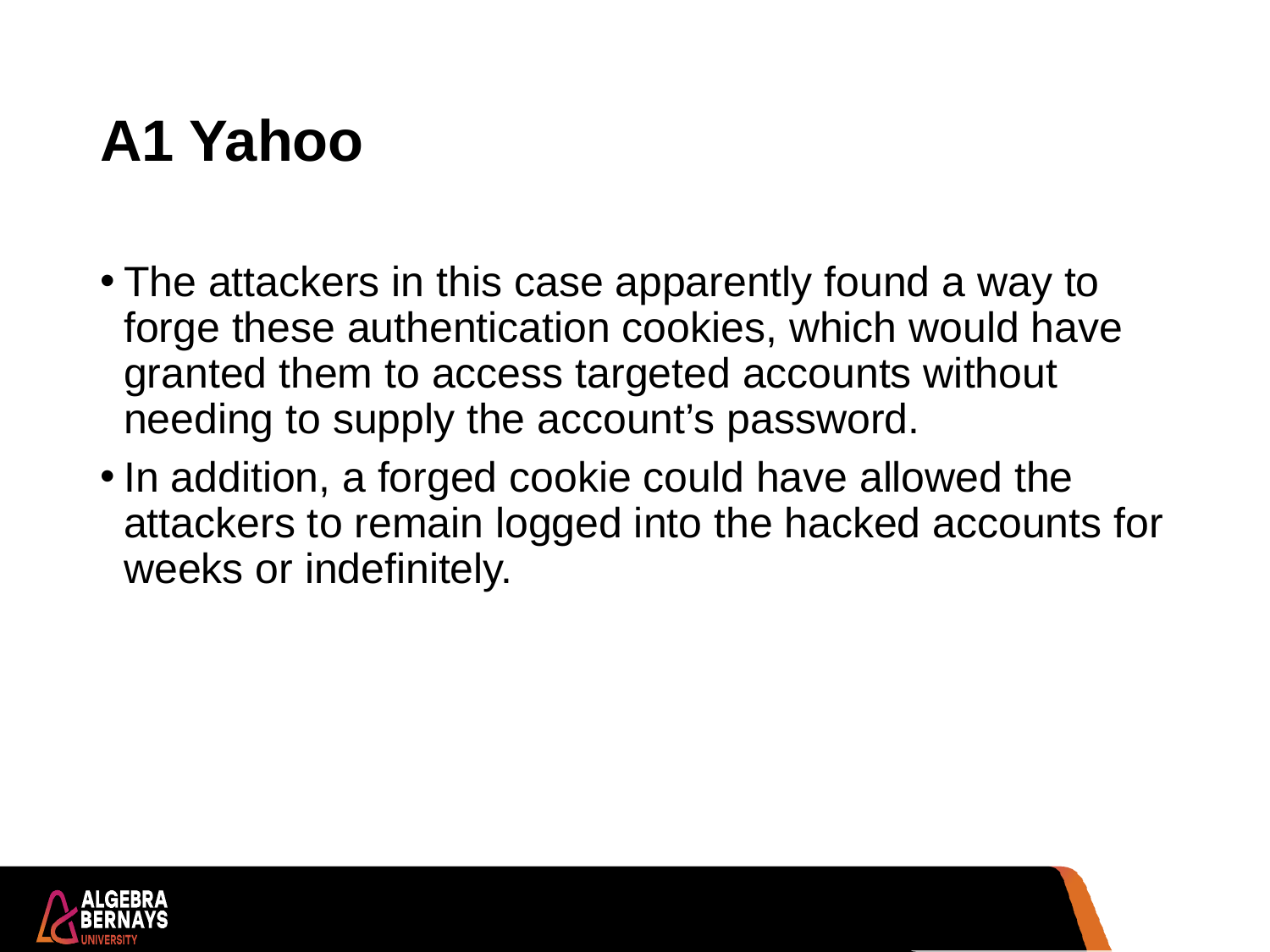

# A1 Yahoo
The attackers in this case apparently found a way to forge these authentication cookies, which would have granted them to access targeted accounts without needing to supply the account’s password.
In addition, a forged cookie could have allowed the attackers to remain logged into the hacked accounts for weeks or indefinitely.